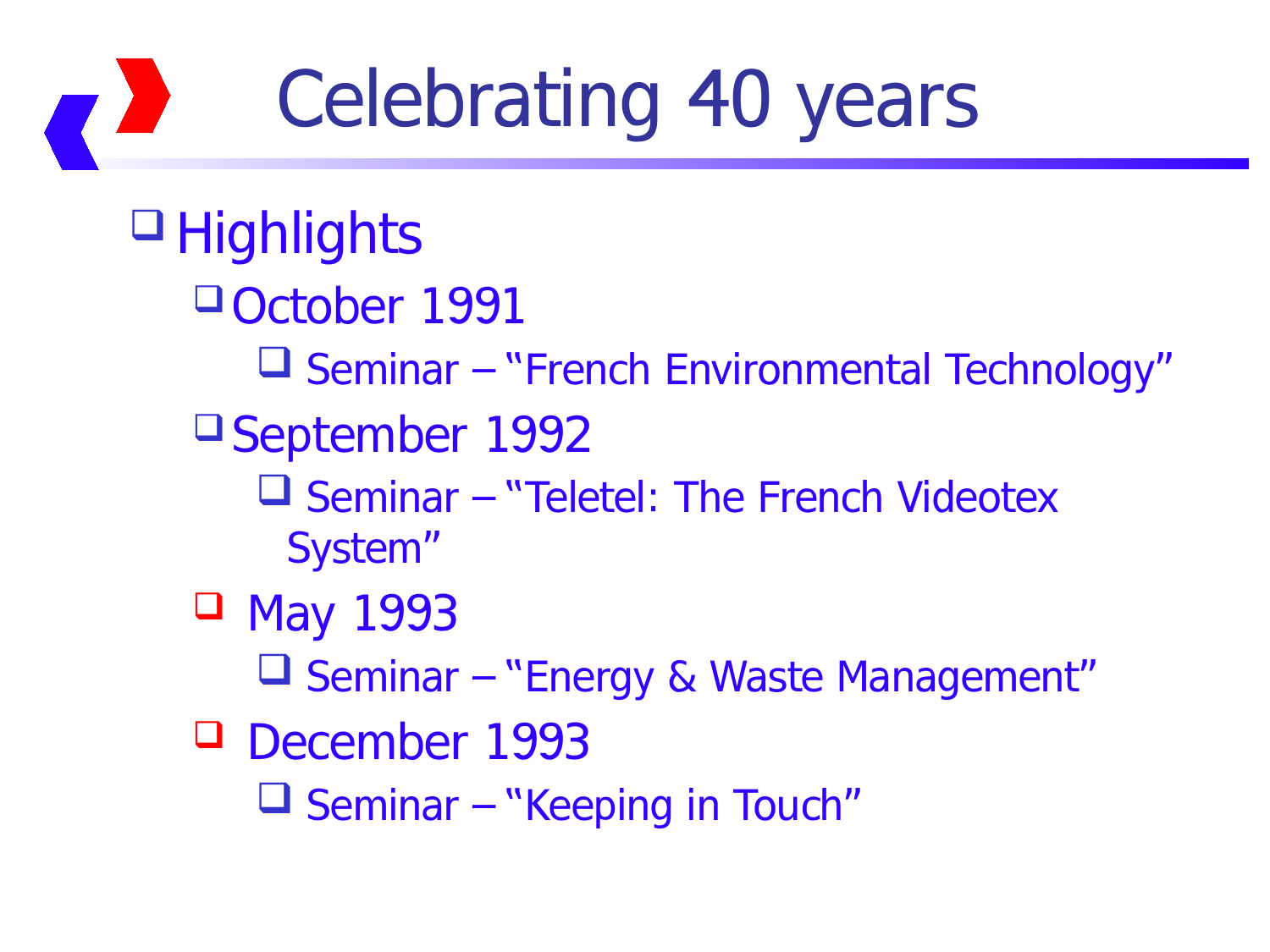

Celebrating 40 years
Highlights
October 1991
 Seminar – “French Environmental Technology”
September 1992
 Seminar – “Teletel: The French Videotex System”
 May 1993
 Seminar – “Energy & Waste Management”
 December 1993
 Seminar – “Keeping in Touch”